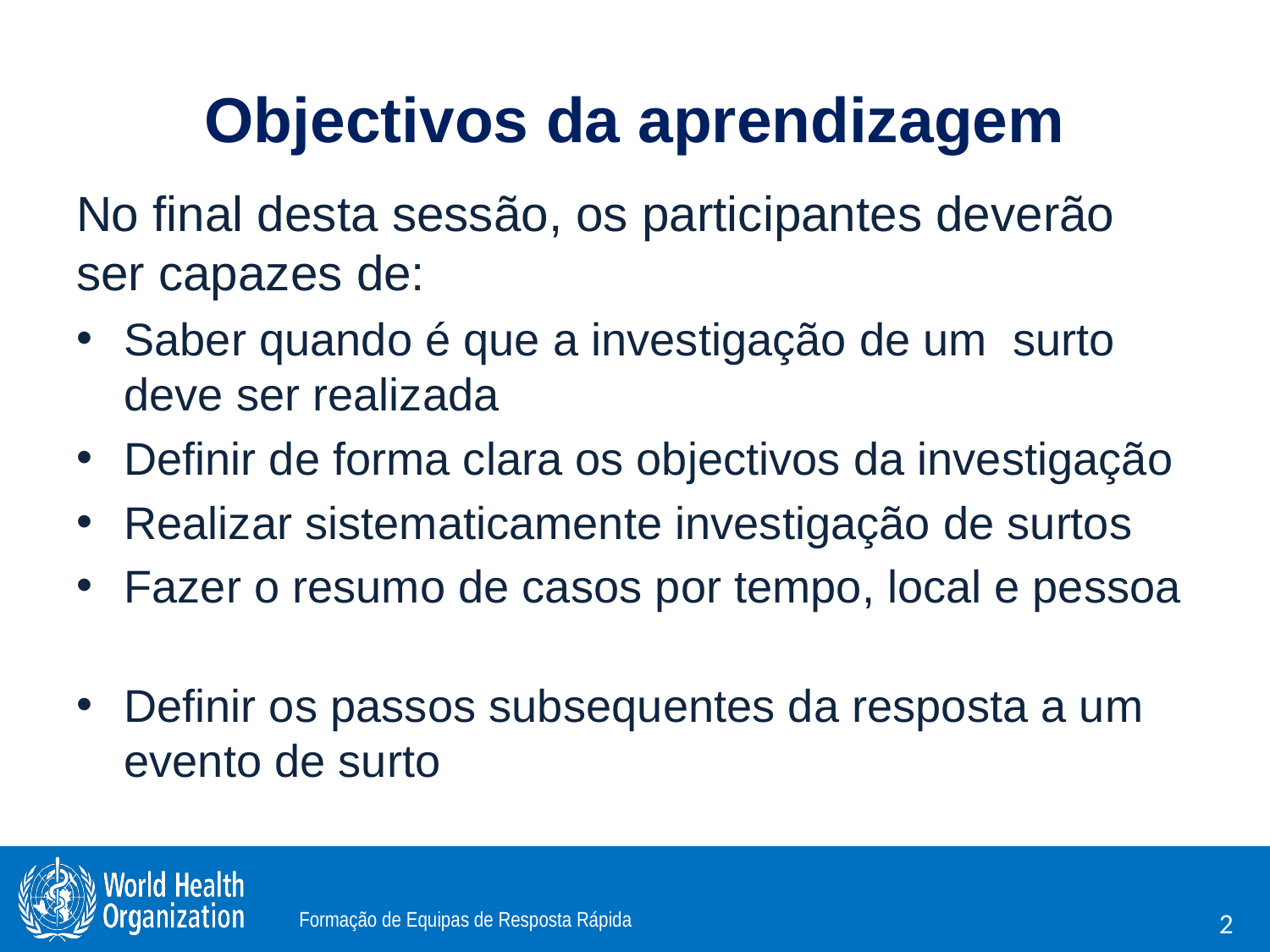

# Objectivos da aprendizagem
No final desta sessão, os participantes deverão ser capazes de:
Saber quando é que a investigação de um  surto deve ser realizada
Definir de forma clara os objectivos da investigação
Realizar sistematicamente investigação de surtos
Fazer o resumo de casos por tempo, local e pessoa
Definir os passos subsequentes da resposta a um evento de surto